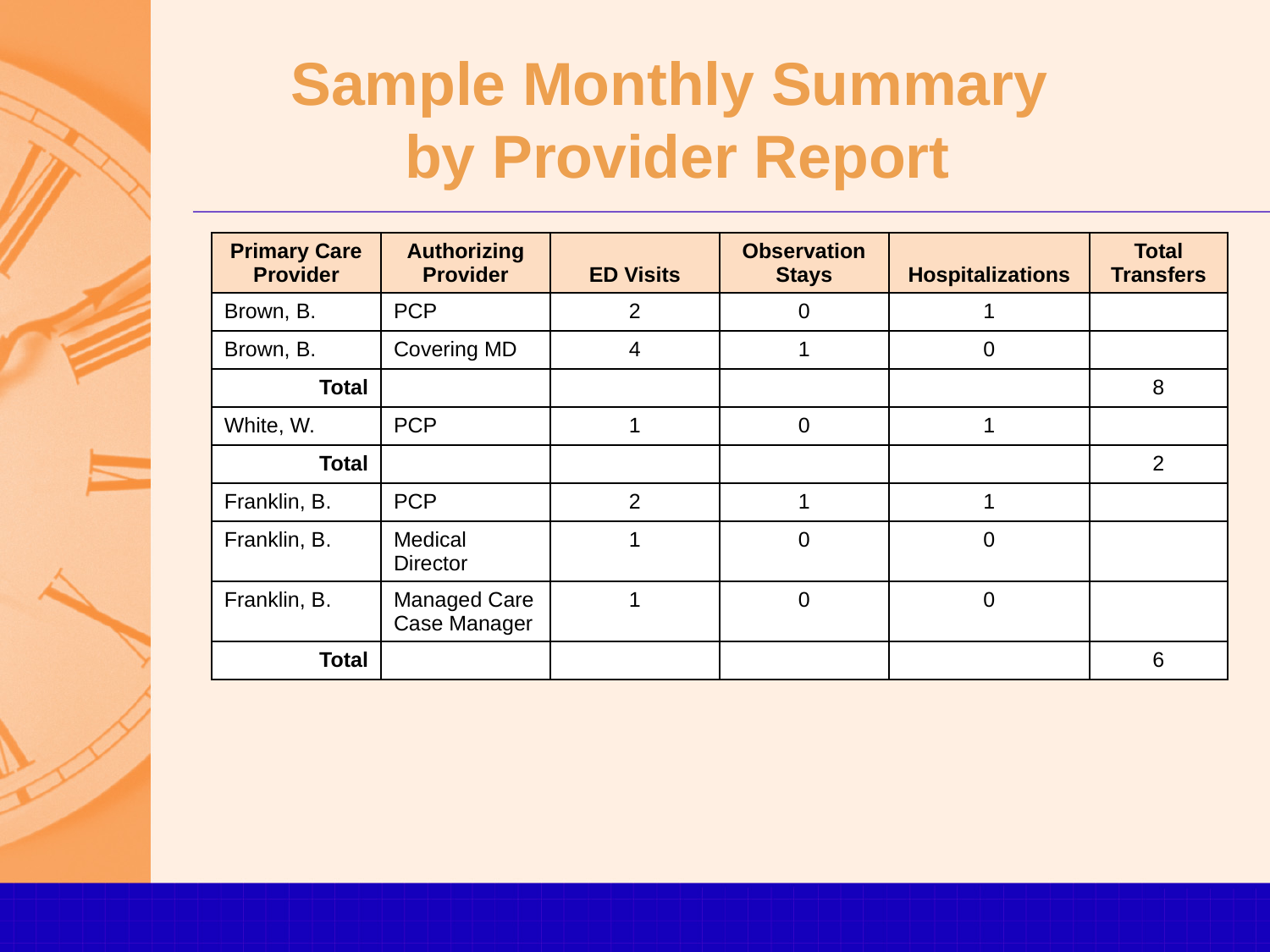

# Sample Monthly Summary by Provider Report
| Primary Care Provider | Authorizing Provider | ED Visits | Observation Stays | Hospitalizations | Total Transfers |
| --- | --- | --- | --- | --- | --- |
| Brown, B. | PCP | 2 | 0 | 1 |  |
| Brown, B. | Covering MD | 4 | 1 | 0 |  |
| Total |  |  |  |  | 8 |
| White, W. | PCP | 1 | 0 | 1 |  |
| Total |  |  |  |  | 2 |
| Franklin, B. | PCP | 2 | 1 | 1 |  |
| Franklin, B. | Medical Director | 1 | 0 | 0 |  |
| Franklin, B. | Managed Care Case Manager | 1 | 0 | 0 |  |
| Total |  |  |  |  | 6 |